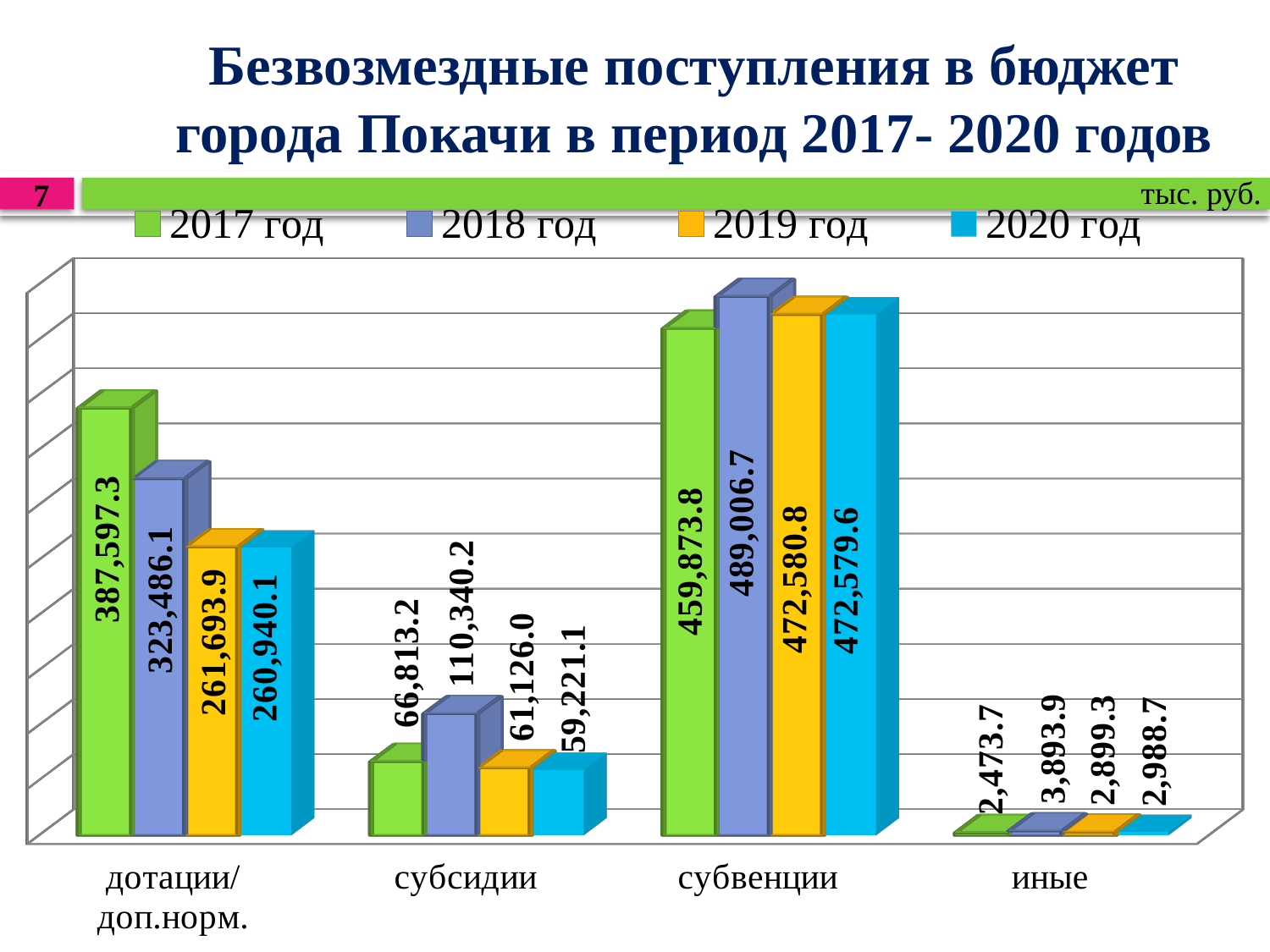

# Безвозмездные поступления в бюджет города Покачи в период 2017- 2020 годов
тыс. руб.

[unsupported chart]

7